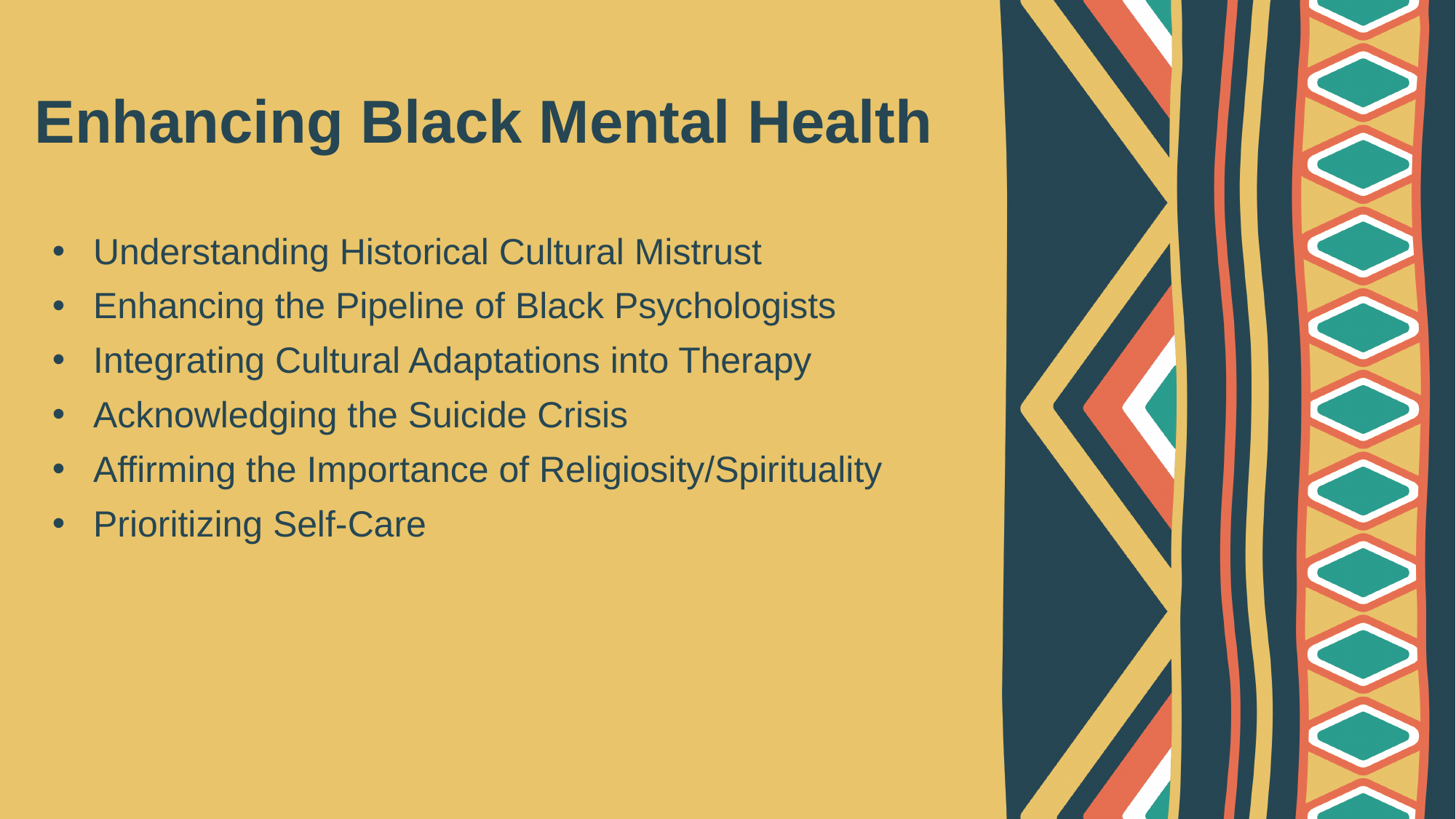

# Enhancing Black Mental Health
Understanding Historical Cultural Mistrust
Enhancing the Pipeline of Black Psychologists
Integrating Cultural Adaptations into Therapy
Acknowledging the Suicide Crisis
Affirming the Importance of Religiosity/Spirituality
Prioritizing Self-Care